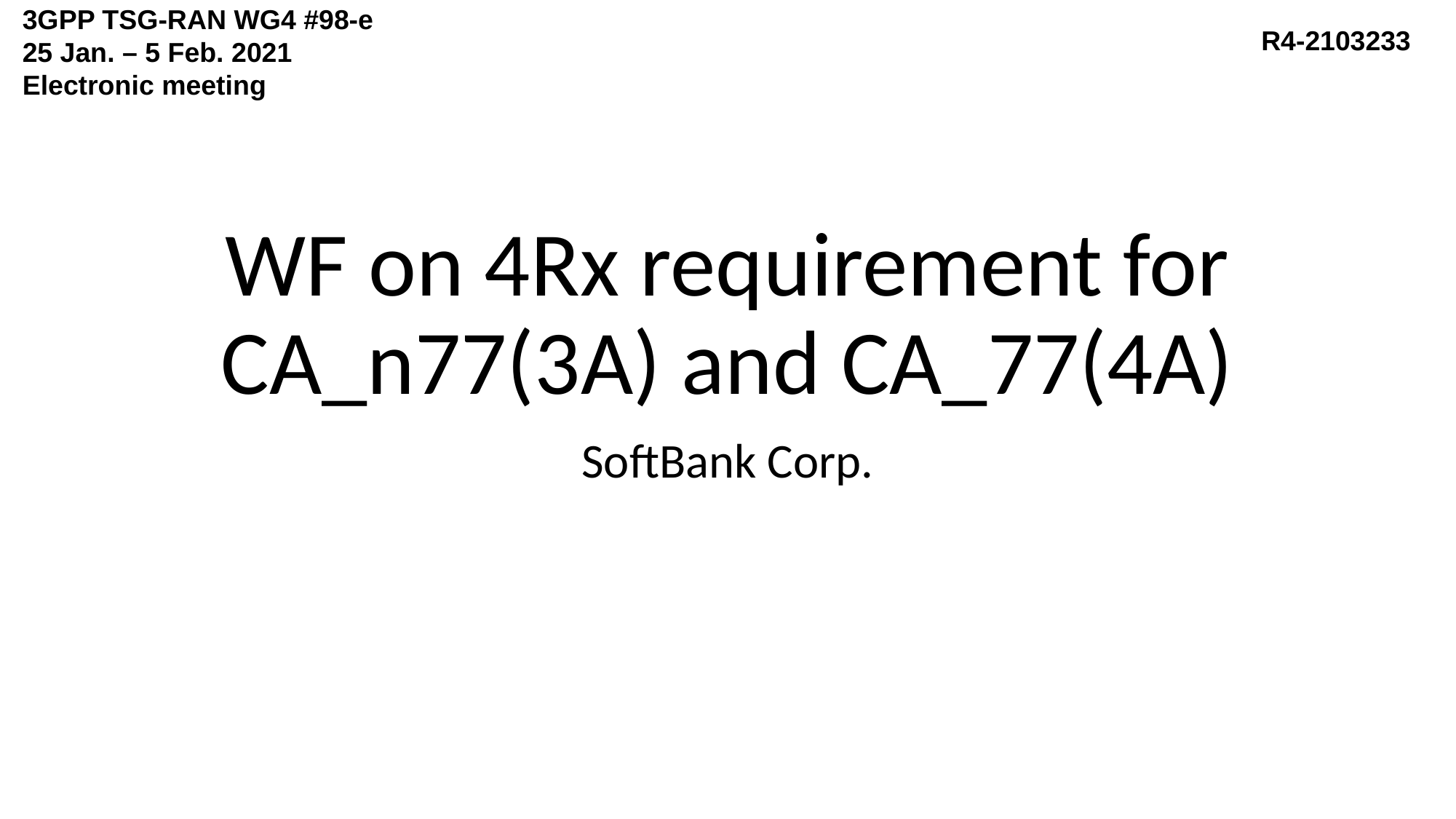

3GPP TSG-RAN WG4 #98-e
25 Jan. – 5 Feb. 2021
Electronic meeting
R4-2103233
# WF on 4Rx requirement for CA_n77(3A) and CA_77(4A)
SoftBank Corp.